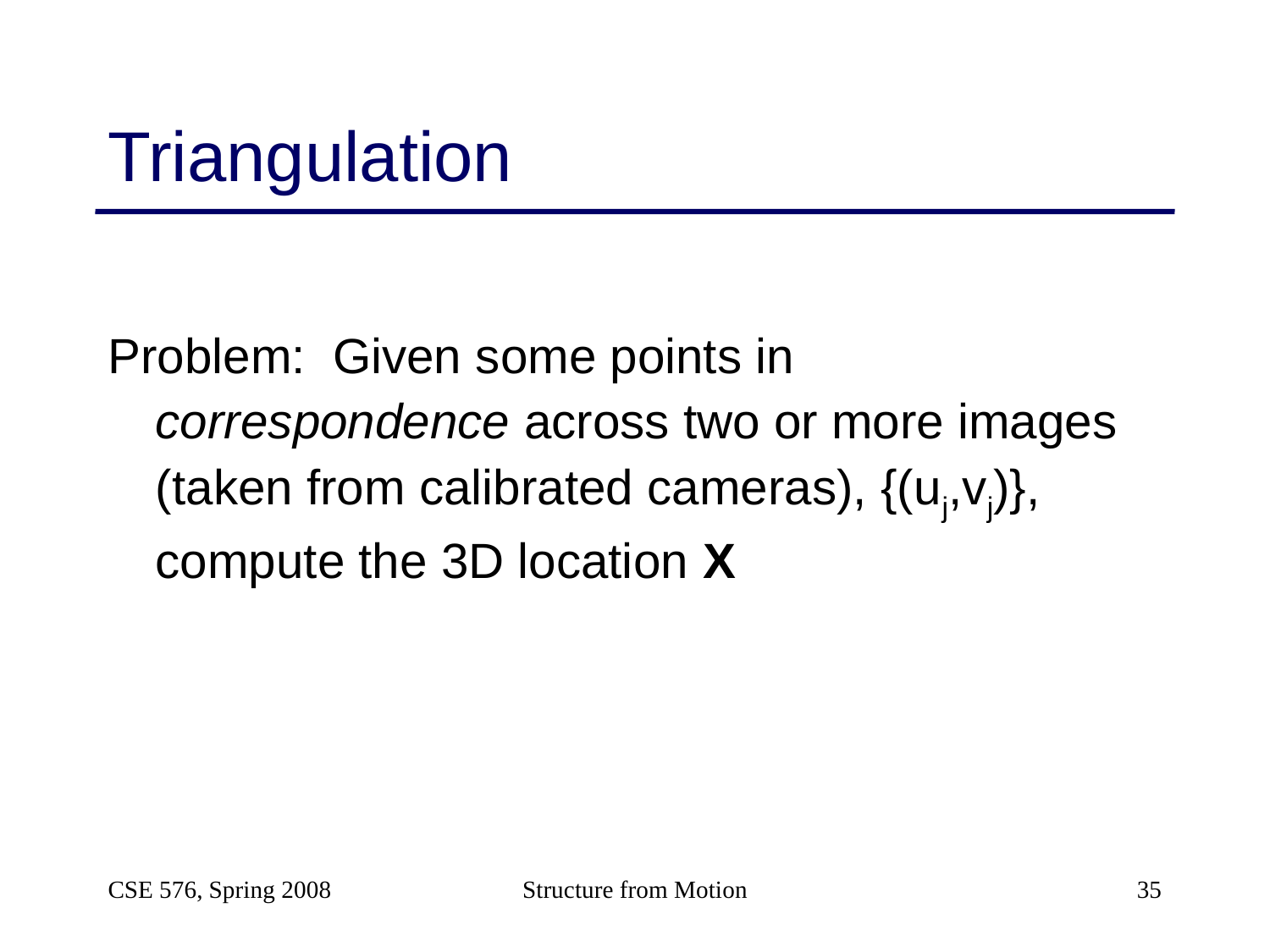

# Triangulation

Problem:  Given some points in correspondence across two or more images (taken from calibrated cameras), {(uj,vj)}, compute the 3D location X
CSE 576, Spring 2008
Structure from Motion
35